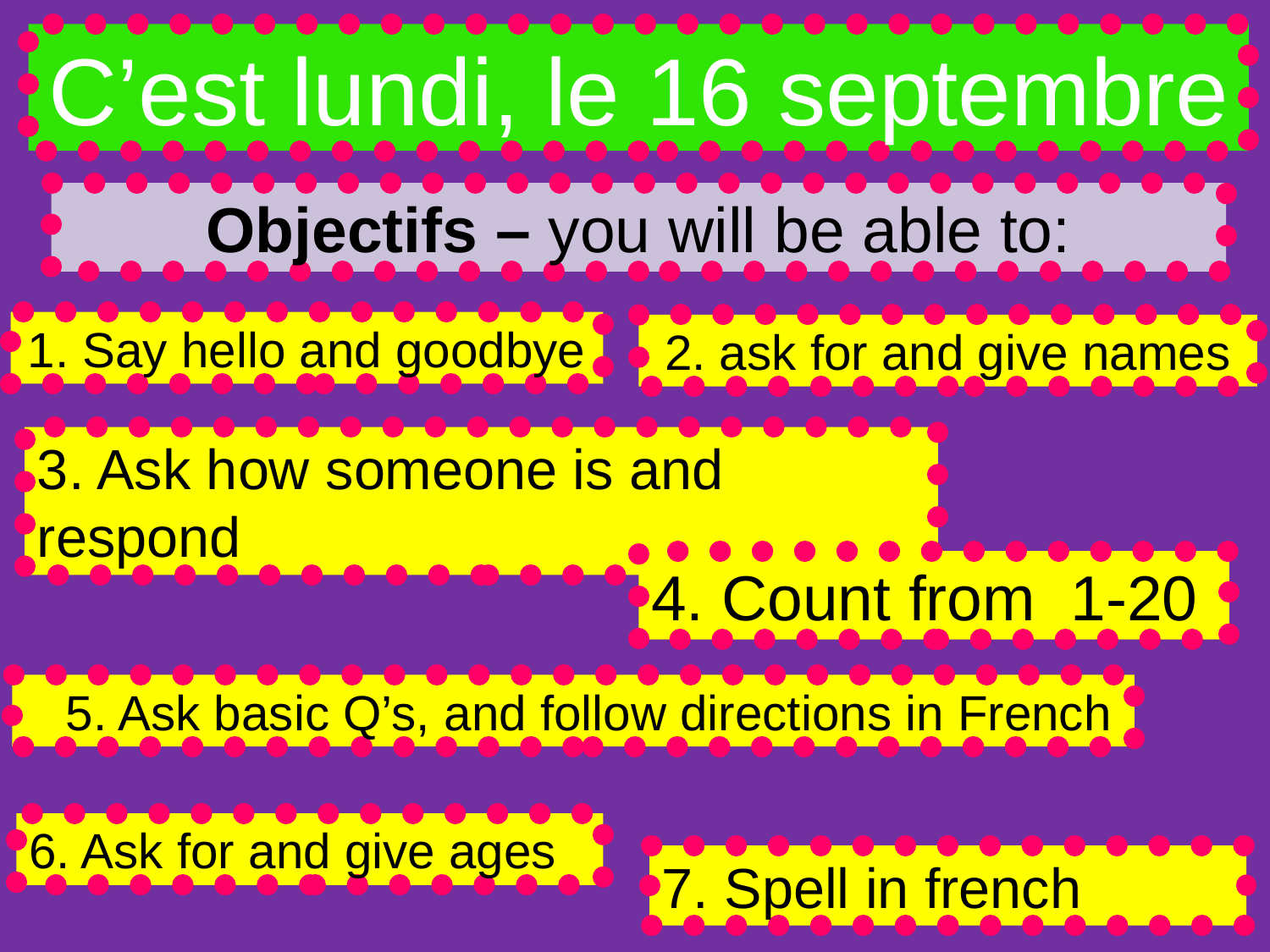

C’est lundi, le 16 septembre
Objectifs – you will be able to:
1. Say hello and goodbye
2. ask for and give names
3. Ask how someone is and respond
4. Count from  1-20
   5. Ask basic Q’s, and follow directions in French
6. Ask for and give ages
7. Spell in french